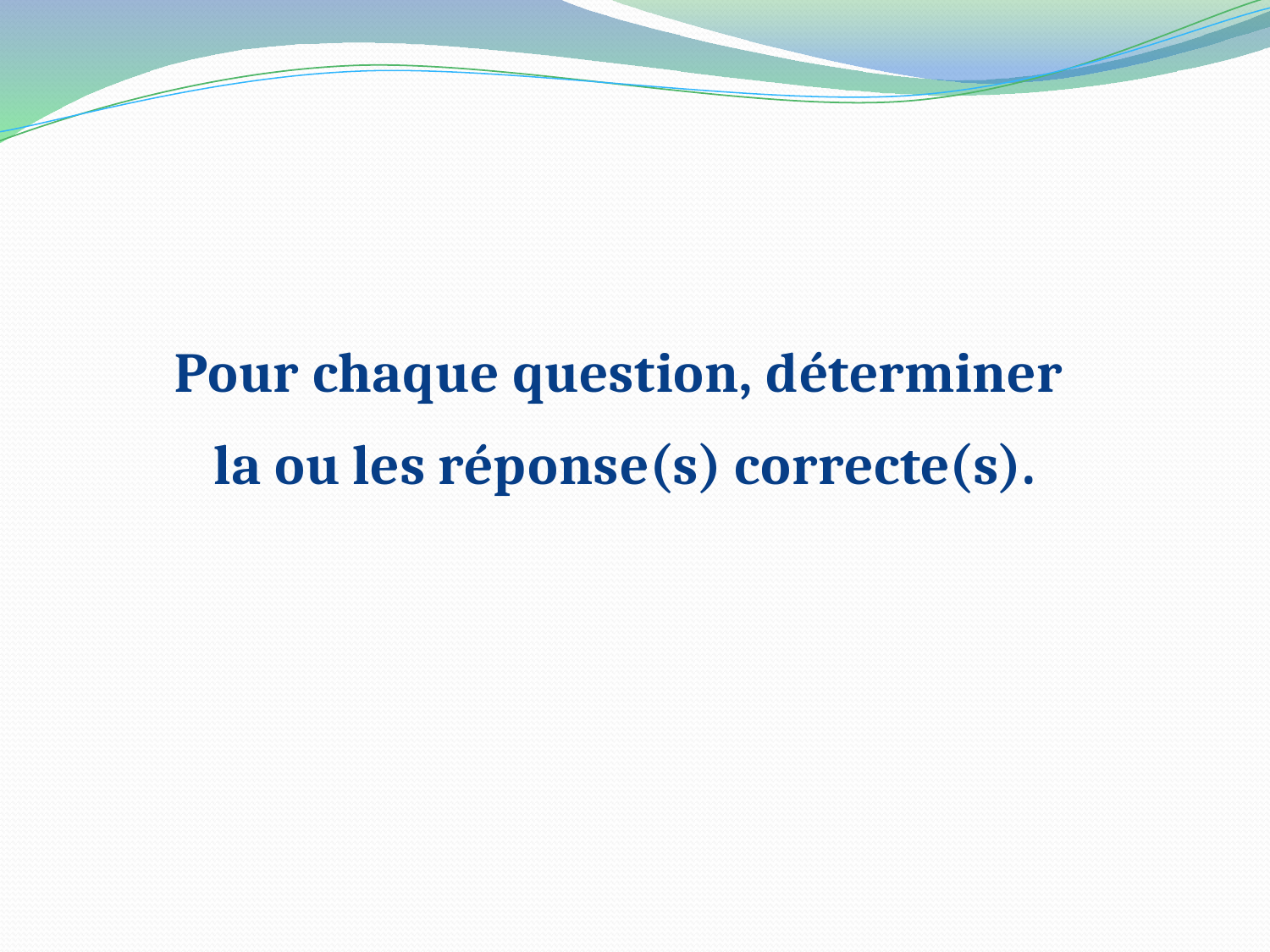

Pour chaque question, déterminer
la ou les réponse(s) correcte(s).